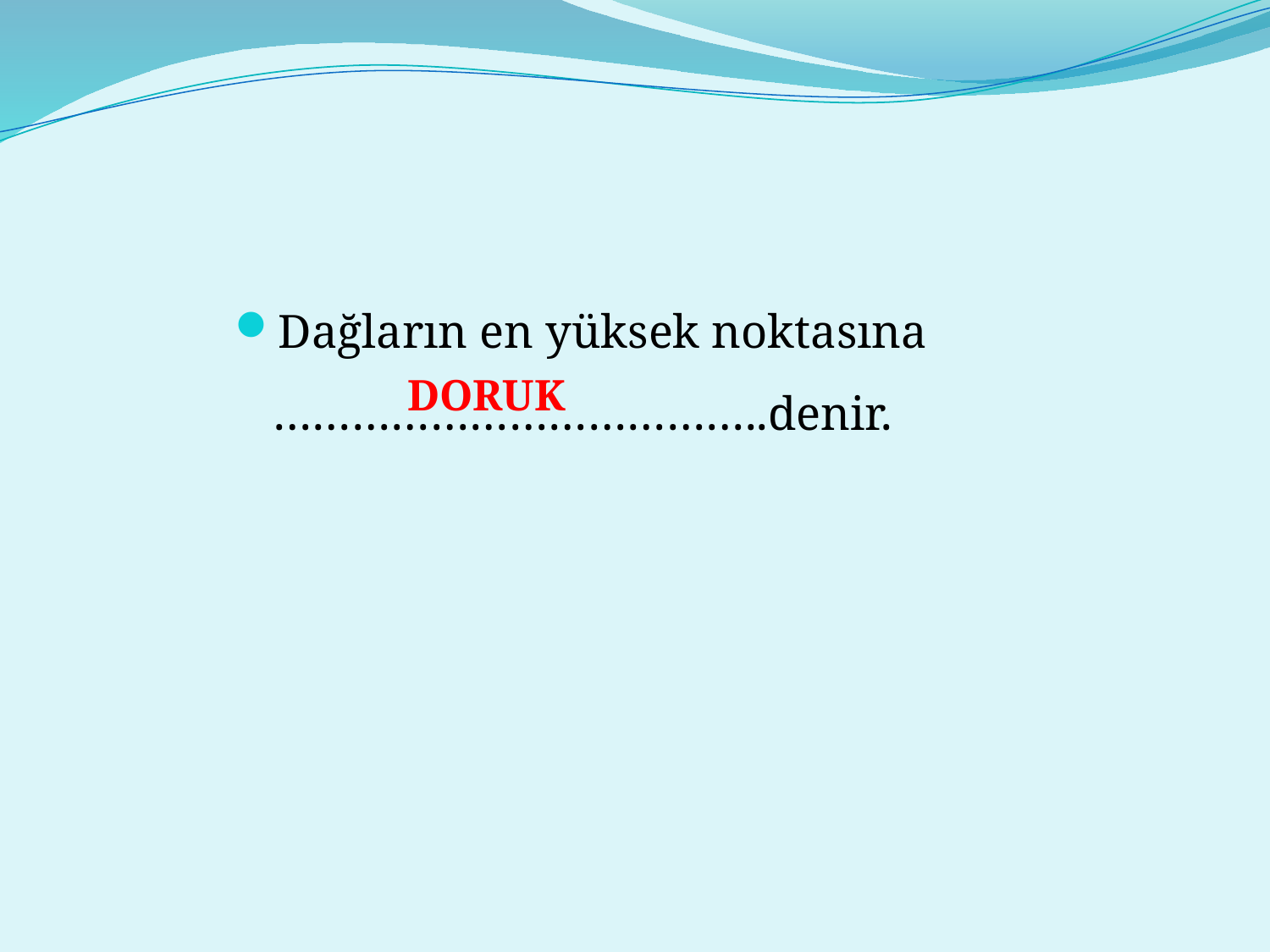

#
Dağların en yüksek noktasına ………………………………..denir.
DORUK